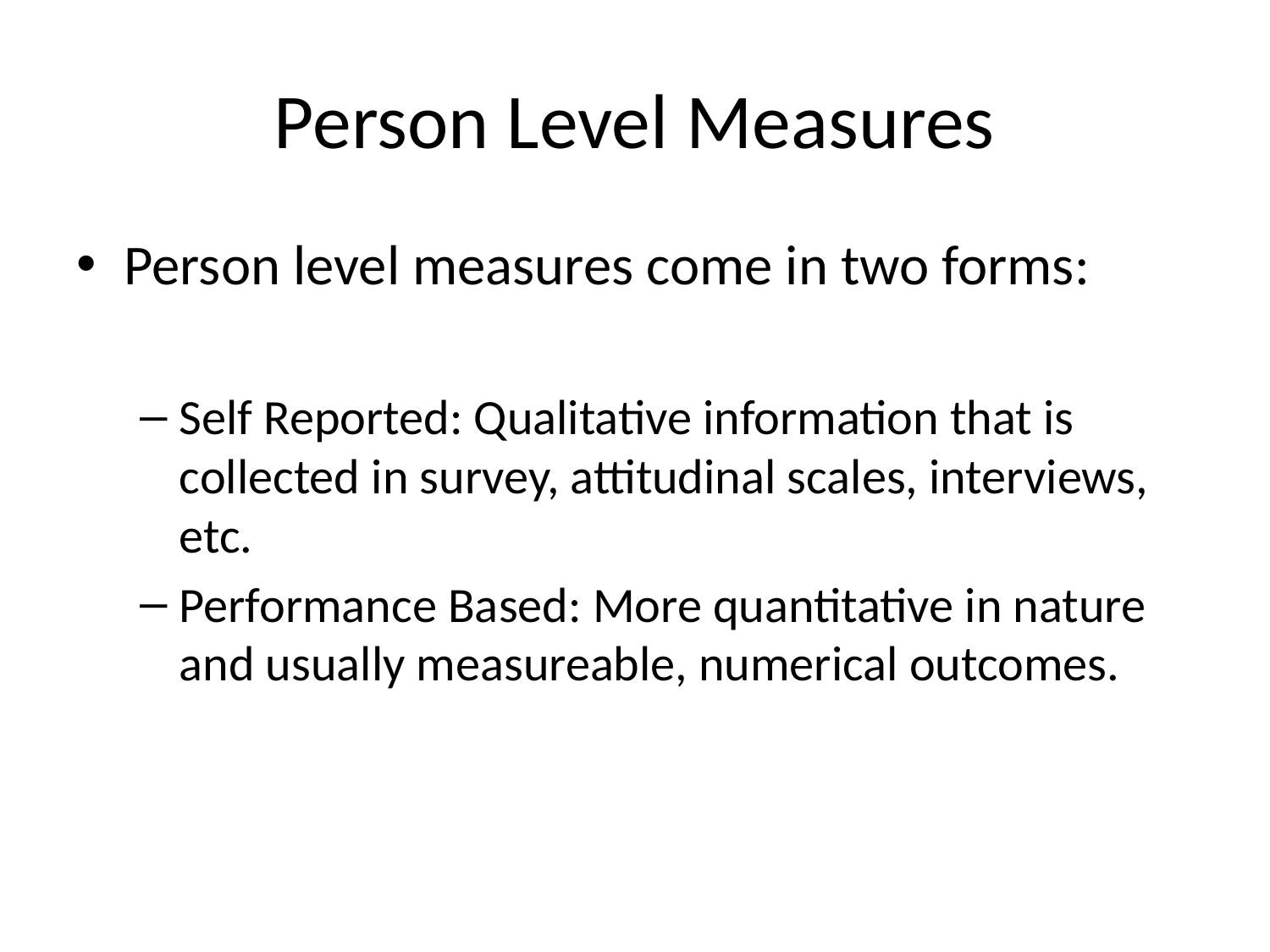

# Person Level Measures
Person level measures come in two forms:

Self Reported: Qualitative information that is collected in survey, attitudinal scales, interviews, etc.
Performance Based: More quantitative in nature and usually measureable, numerical outcomes.